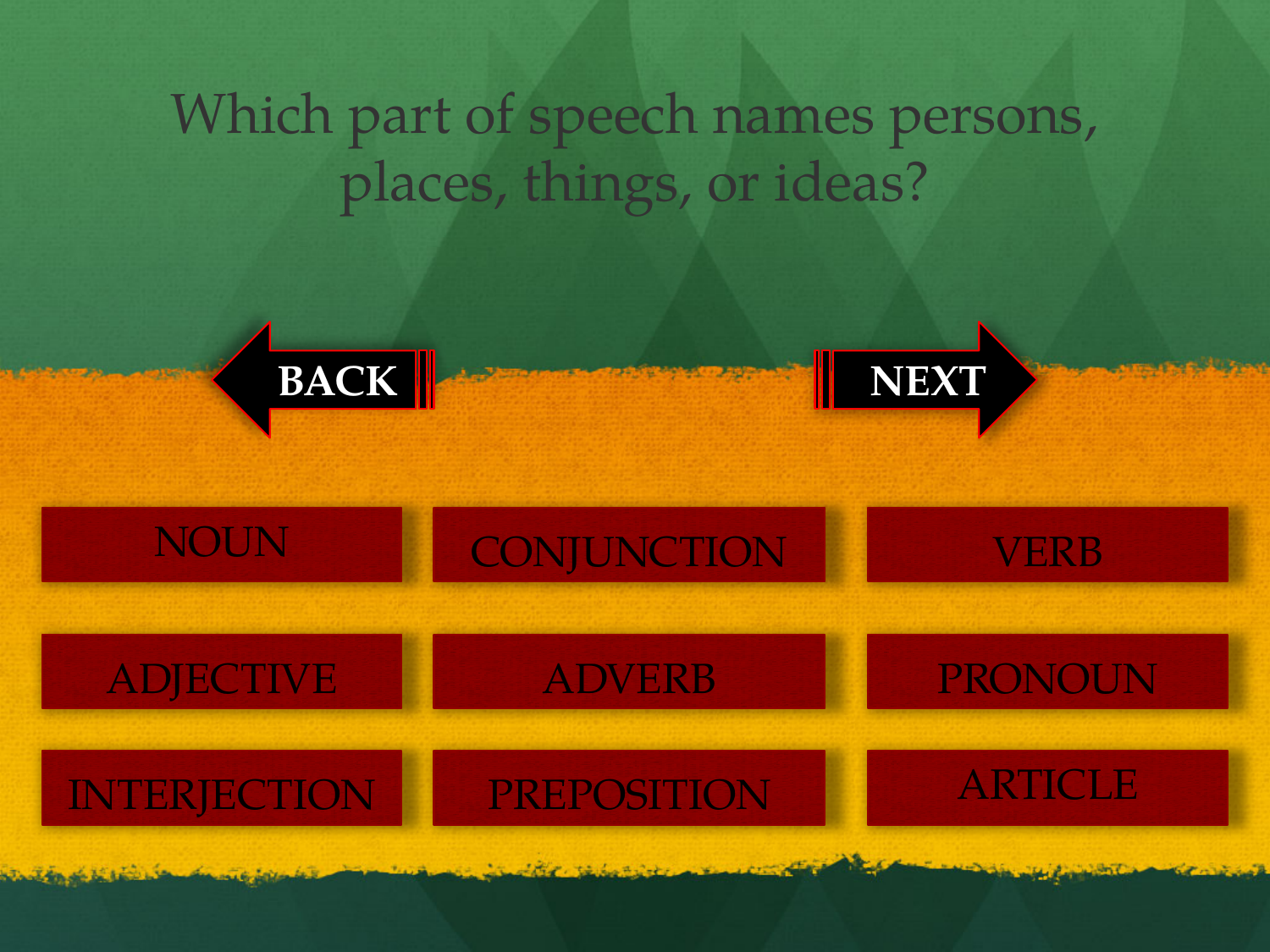

# Which part of speech names persons, places, things, or ideas?

BACK

NEXT

NOUN

CONJUNCTION
VERB

ADJECTIVE
ADVERB
PRONOUN

ARTICLE
INTERJECTION
PREPOSITION